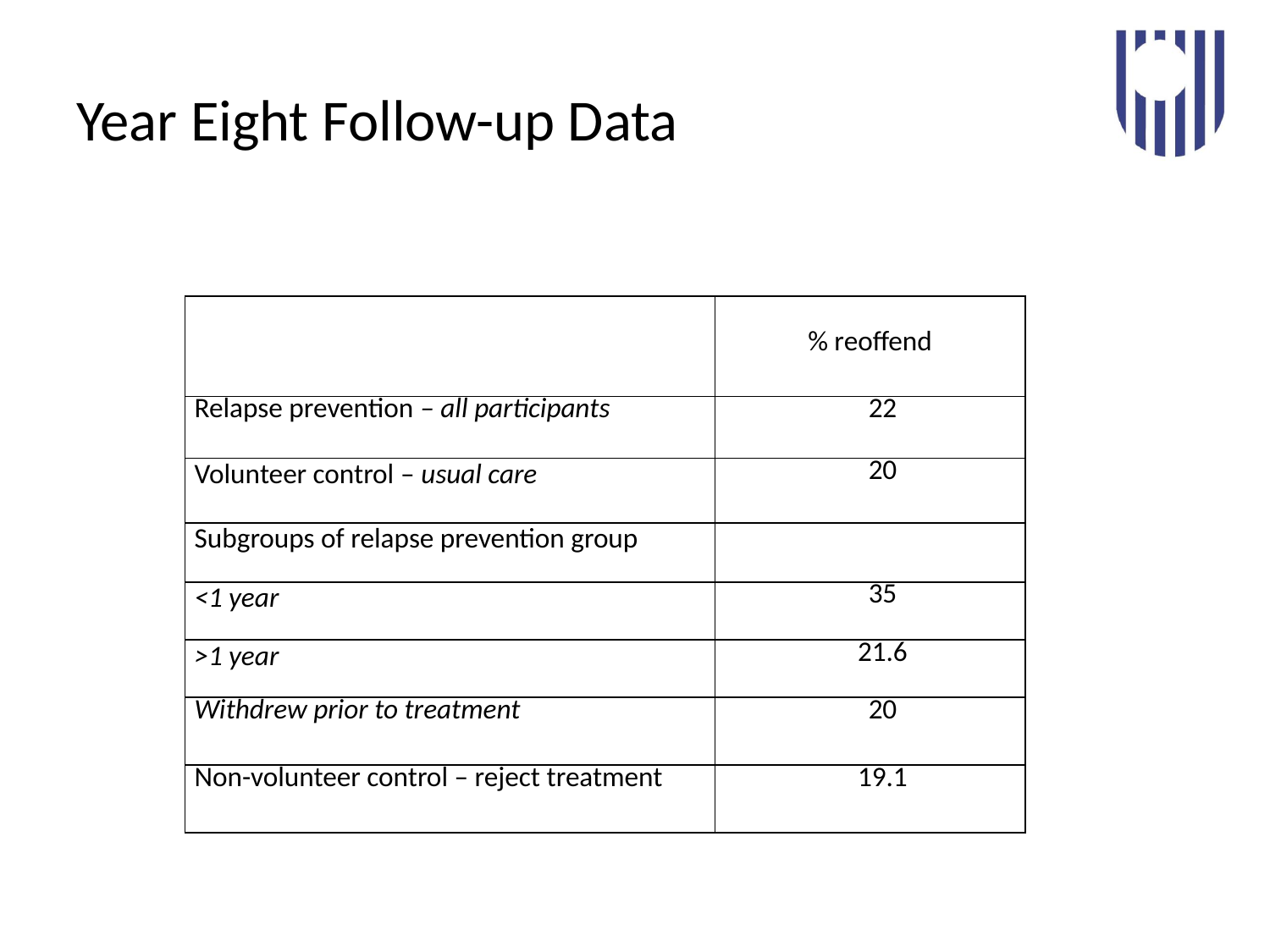

# Year Eight Follow-up Data
|  | % reoffend |
| --- | --- |
| Relapse prevention – all participants | 22 |
| Volunteer control – usual care | 20 |
| Subgroups of relapse prevention group |  |
| <1 year | 35 |
| >1 year | 21.6 |
| Withdrew prior to treatment | 20 |
| Non-volunteer control – reject treatment | 19.1 |